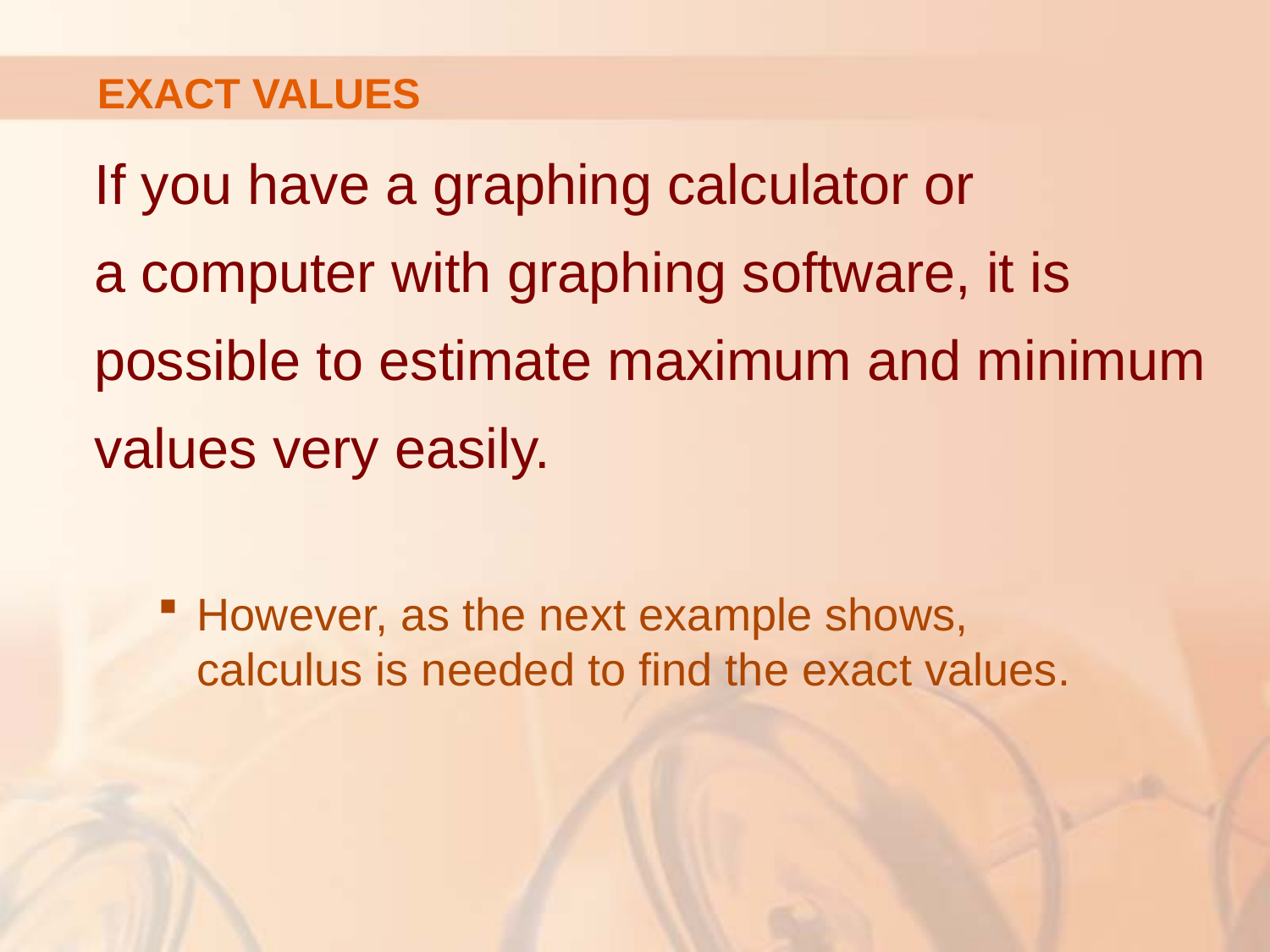

# EXACT VALUES
If you have a graphing calculator or
a computer with graphing software, it is possible to estimate maximum and minimum values very easily.

However, as the next example shows,
calculus is needed to find the exact values.